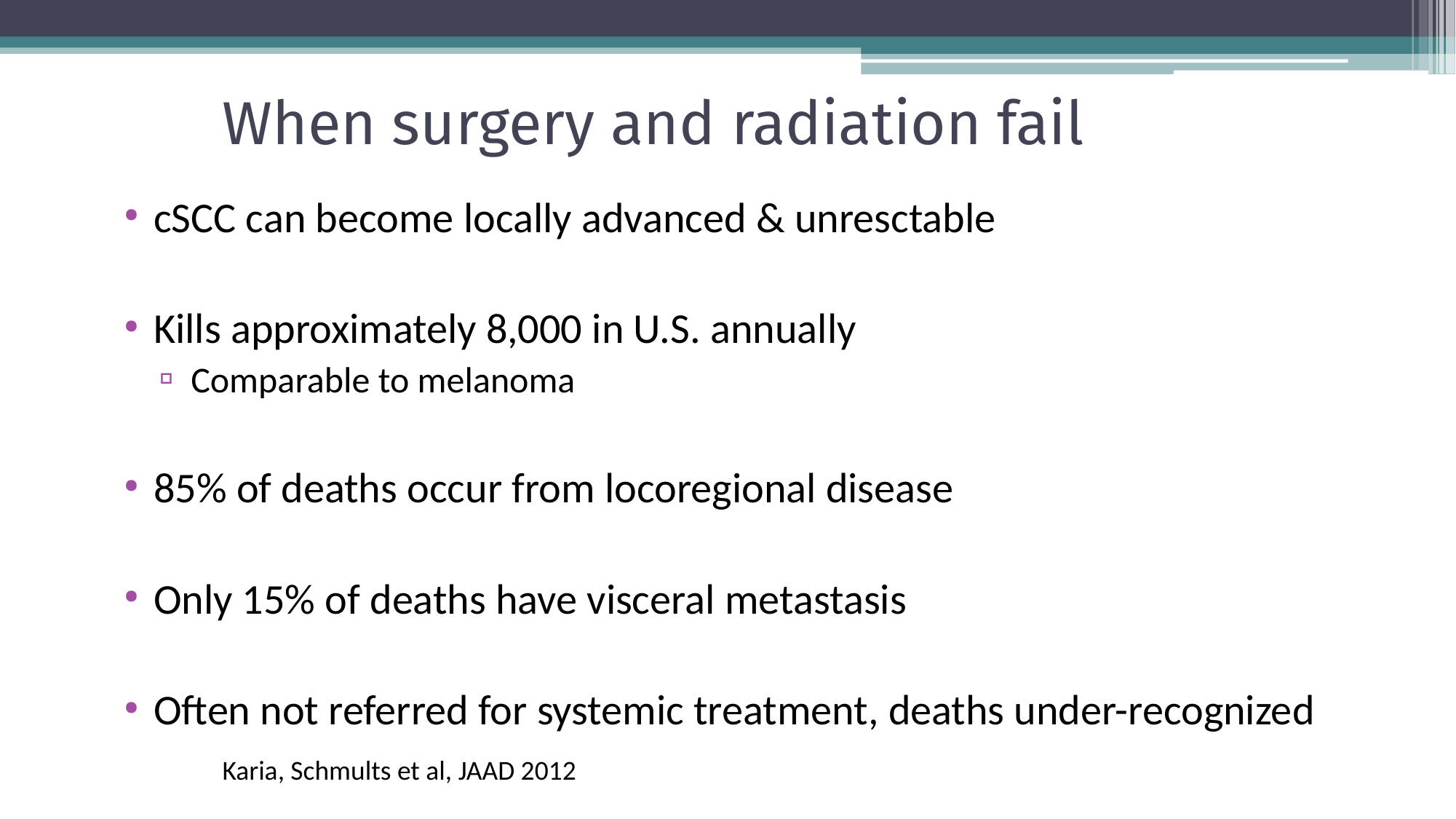

# When surgery and radiation fail
cSCC can become locally advanced & unresctable

Kills approximately 8,000 in U.S. annually
Comparable to melanoma

85% of deaths occur from locoregional disease

Only 15% of deaths have visceral metastasis

Often not referred for systemic treatment, deaths under-recognized
Karia, Schmults et al, JAAD 2012